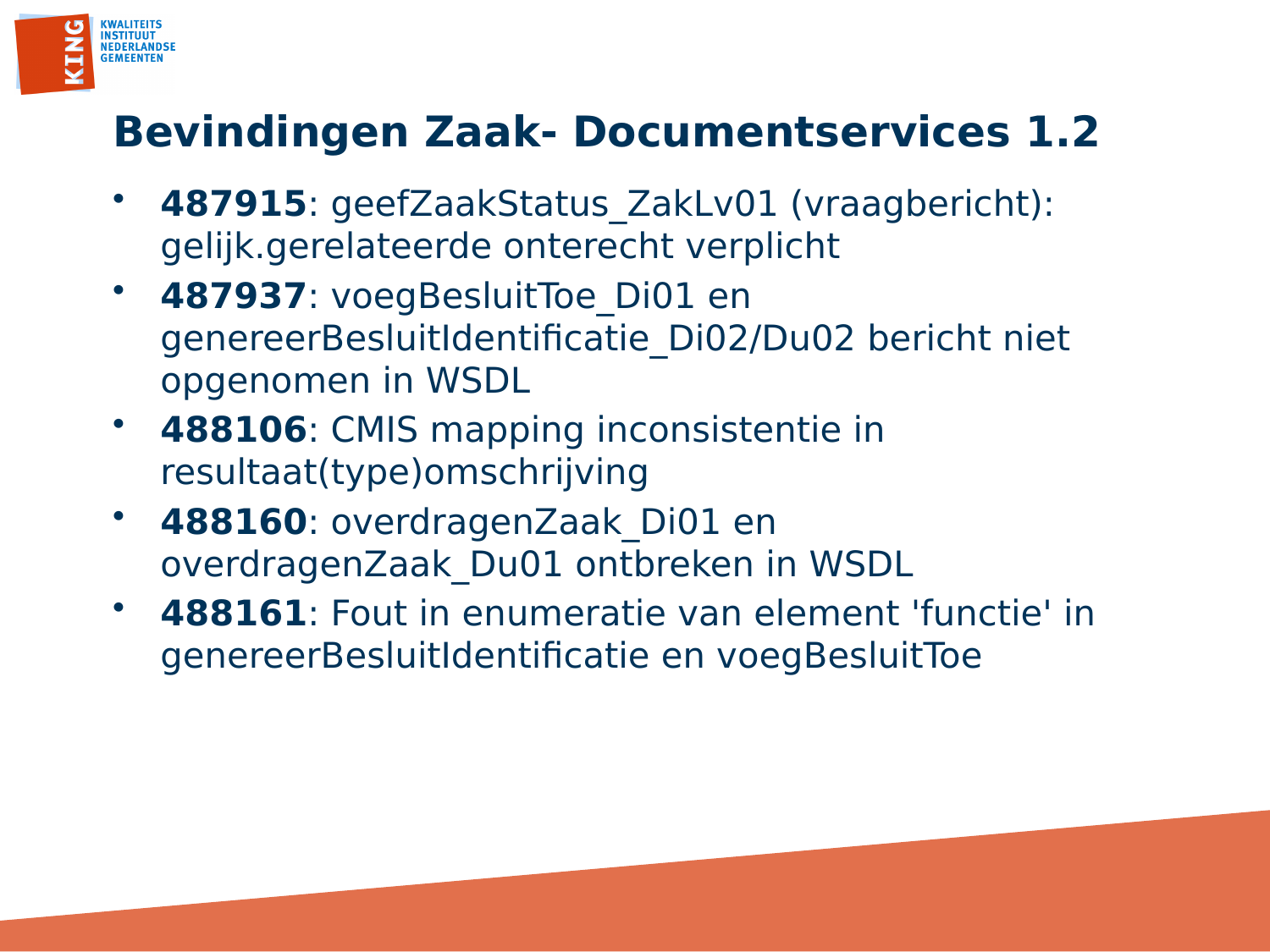

# Bevindingen Zaak- Documentservices 1.2
487915: geefZaakStatus_ZakLv01 (vraagbericht): gelijk.gerelateerde onterecht verplicht
487937: voegBesluitToe_Di01 en genereerBesluitIdentificatie_Di02/Du02 bericht niet opgenomen in WSDL
488106: CMIS mapping inconsistentie in resultaat(type)omschrijving
488160: overdragenZaak_Di01 en overdragenZaak_Du01 ontbreken in WSDL
488161: Fout in enumeratie van element 'functie' in genereerBesluitIdentificatie en voegBesluitToe